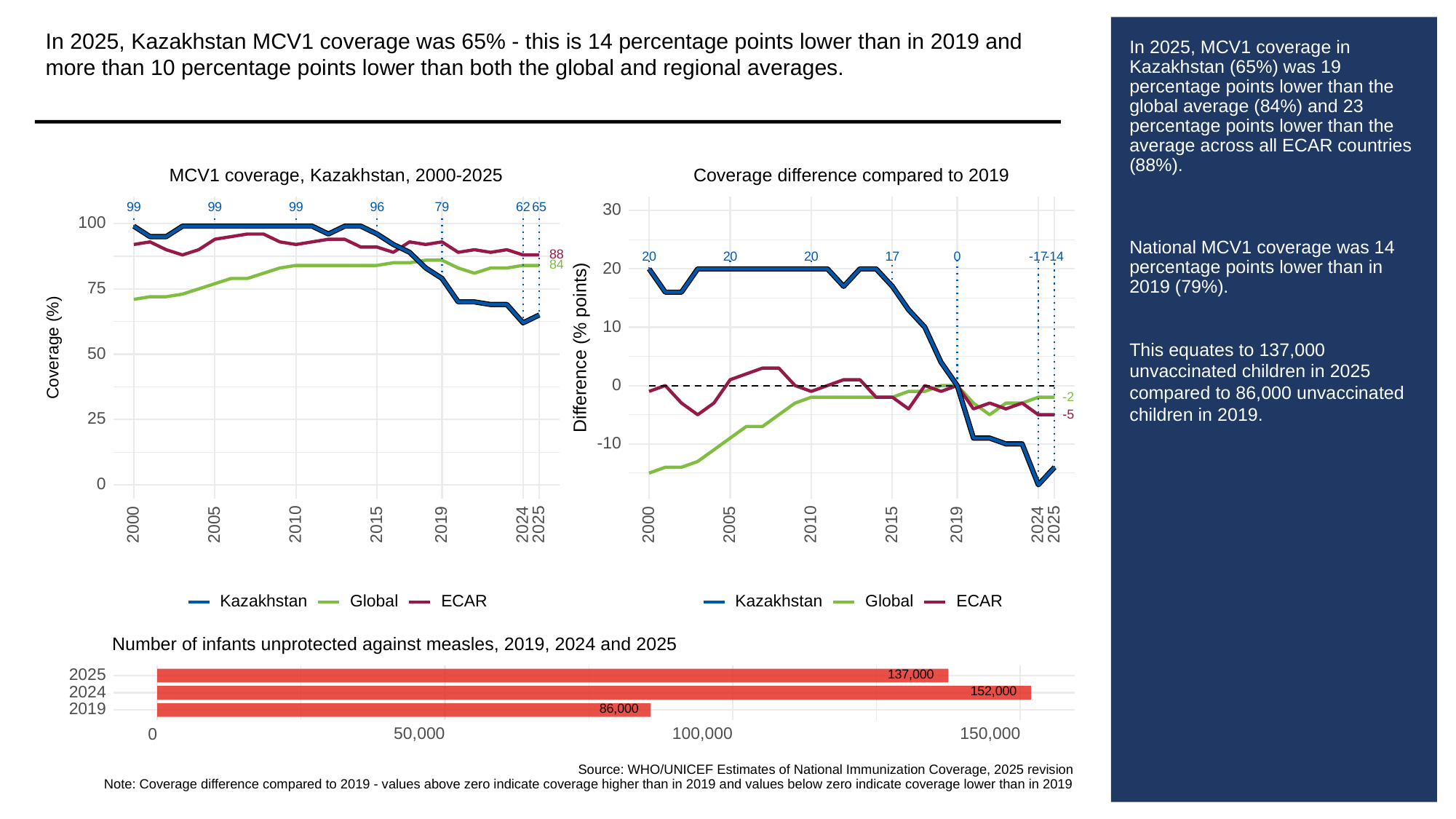

In 2025, Kazakhstan MCV1 coverage was 65% - this is 14 percentage points lower than in 2019 and more than 10 percentage points lower than both the global and regional averages.
# In 2025, MCV1 coverage in Kazakhstan (65%) was 19 percentage points lower than the global average (84%) and 23 percentage points lower than the average across all ECAR countries (88%).

National MCV1 coverage was 14 percentage points lower than in 2019 (79%).

This equates to 137,000 unvaccinated children in 2025 compared to 86,000 unvaccinated children in 2019.

MCV1 coverage, Kazakhstan, 2000-2025
Coverage difference compared to 2019

99
99
99
96
79
62
65
30

100

88
20
20
20
0
17
-17
-14

84
20

75

10

Difference (% points)
Coverage (%)
50

0

-2
-5
25

-10

0

2000
2005
2010
2015
2019
2024
2025
2000
2005
2010
2015
2019
2024
2025
Global
ECAR
Global
ECAR
Kazakhstan
Kazakhstan

Number of infants unprotected against measles, 2019, 2024 and 2025

137,000
2025

152,000
2024

86,000
2019

50,000
100,000
150,000
0
Source: WHO/UNICEF Estimates of National Immunization Coverage, 2025 revision
Note: Coverage difference compared to 2019 - values above zero indicate coverage higher than in 2019 and values below zero indicate coverage lower than in 2019